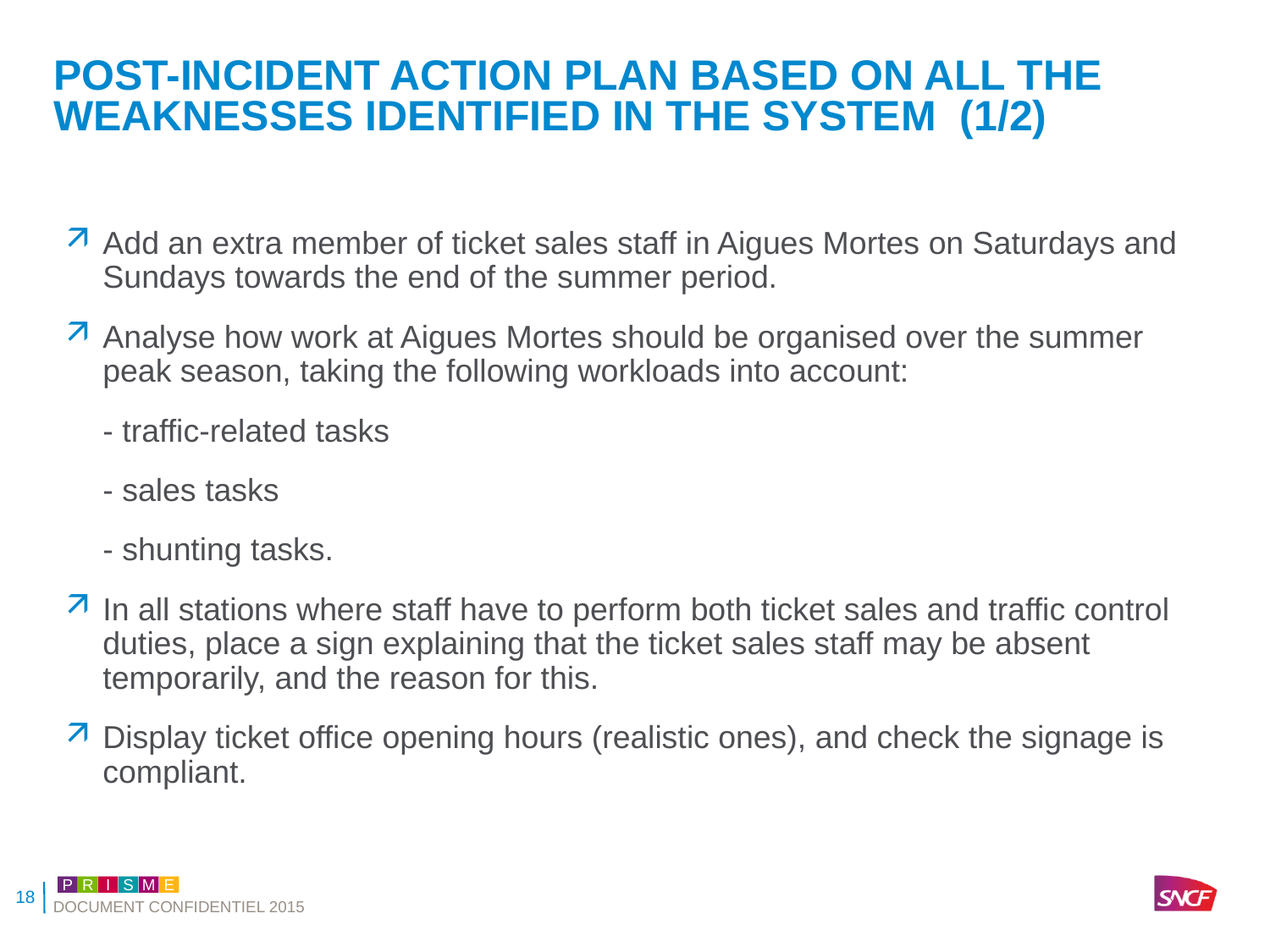

# Post-incident action plan based on all the weaknesses identified in the system  (1/2)

Add an extra member of ticket sales staff in Aigues Mortes on Saturdays and Sundays towards the end of the summer period.
Analyse how work at Aigues Mortes should be organised over the summer peak season, taking the following workloads into account:
	- traffic-related tasks
	- sales tasks
	- shunting tasks.
In all stations where staff have to perform both ticket sales and traffic control duties, place a sign explaining that the ticket sales staff may be absent temporarily, and the reason for this.
Display ticket office opening hours (realistic ones), and check the signage is compliant.